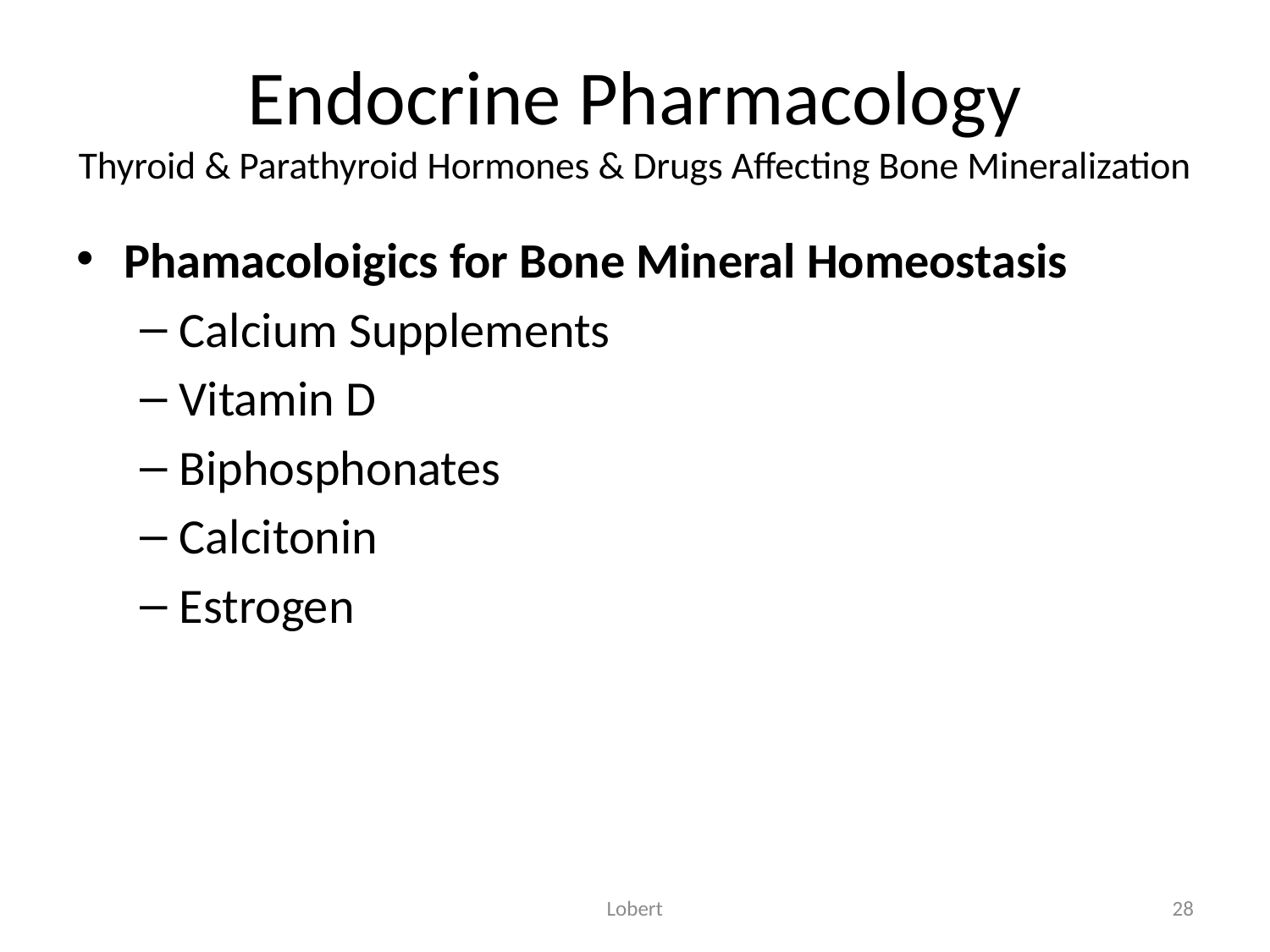

# Endocrine Pharmacology Thyroid & Parathyroid Hormones & Drugs Affecting Bone Mineralization
Phamacoloigics for Bone Mineral Homeostasis
Calcium Supplements
Vitamin D
Biphosphonates
Calcitonin
Estrogen
Lobert
28